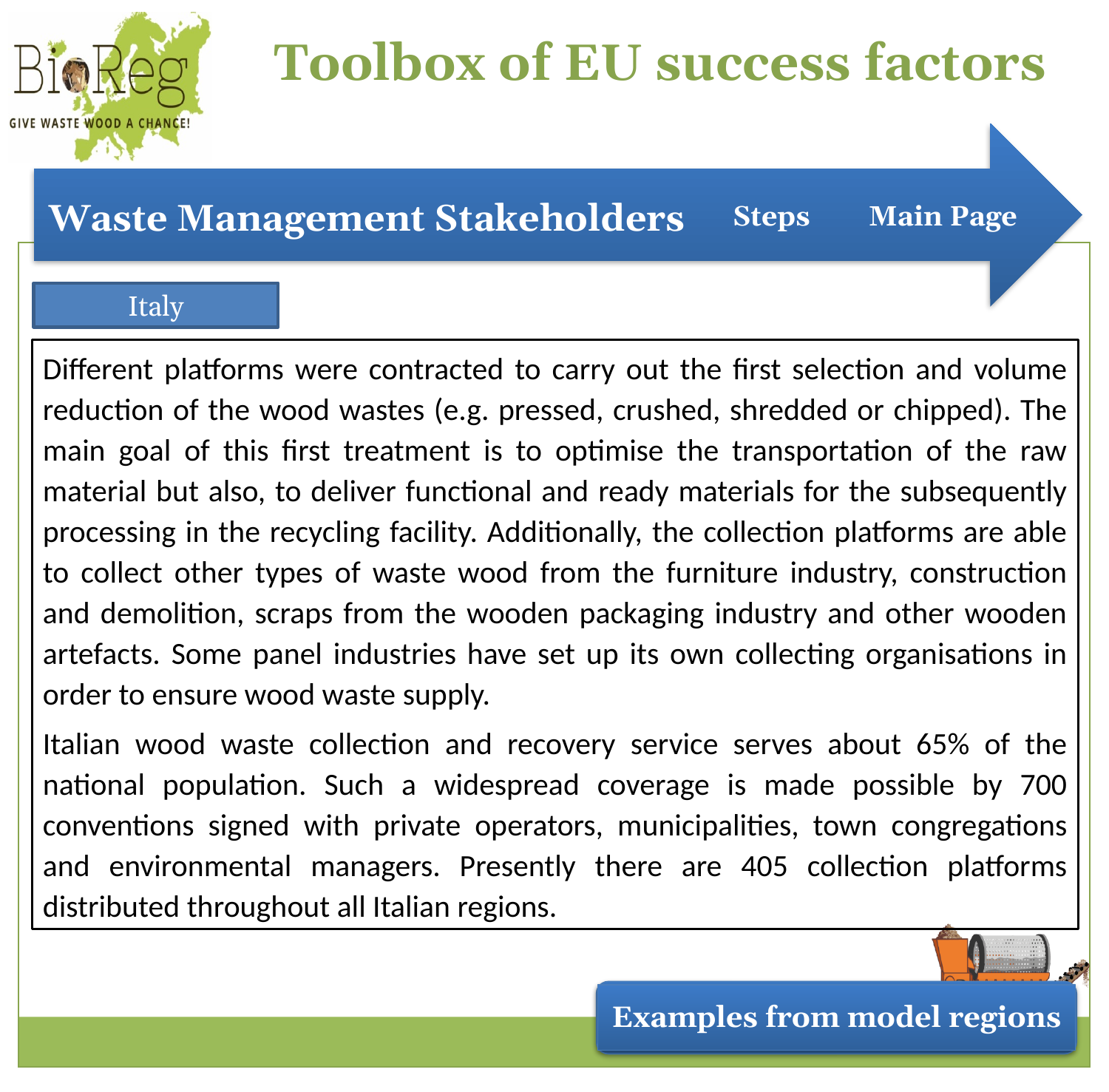

Waste Management Stakeholders

Main Page

Steps
Italy
Different platforms were contracted to carry out the first selection and volume reduction of the wood wastes (e.g. pressed, crushed, shredded or chipped). The main goal of this first treatment is to optimise the transportation of the raw material but also, to deliver functional and ready materials for the subsequently processing in the recycling facility. Additionally, the collection platforms are able to collect other types of waste wood from the furniture industry, construction and demolition, scraps from the wooden packaging industry and other wooden artefacts. Some panel industries have set up its own collecting organisations in order to ensure wood waste supply.
Italian wood waste collection and recovery service serves about 65% of the national population. Such a widespread coverage is made possible by 700 conventions signed with private operators, municipalities, town congregations and environmental managers. Presently there are 405 collection platforms distributed throughout all Italian regions.

Examples from model regions